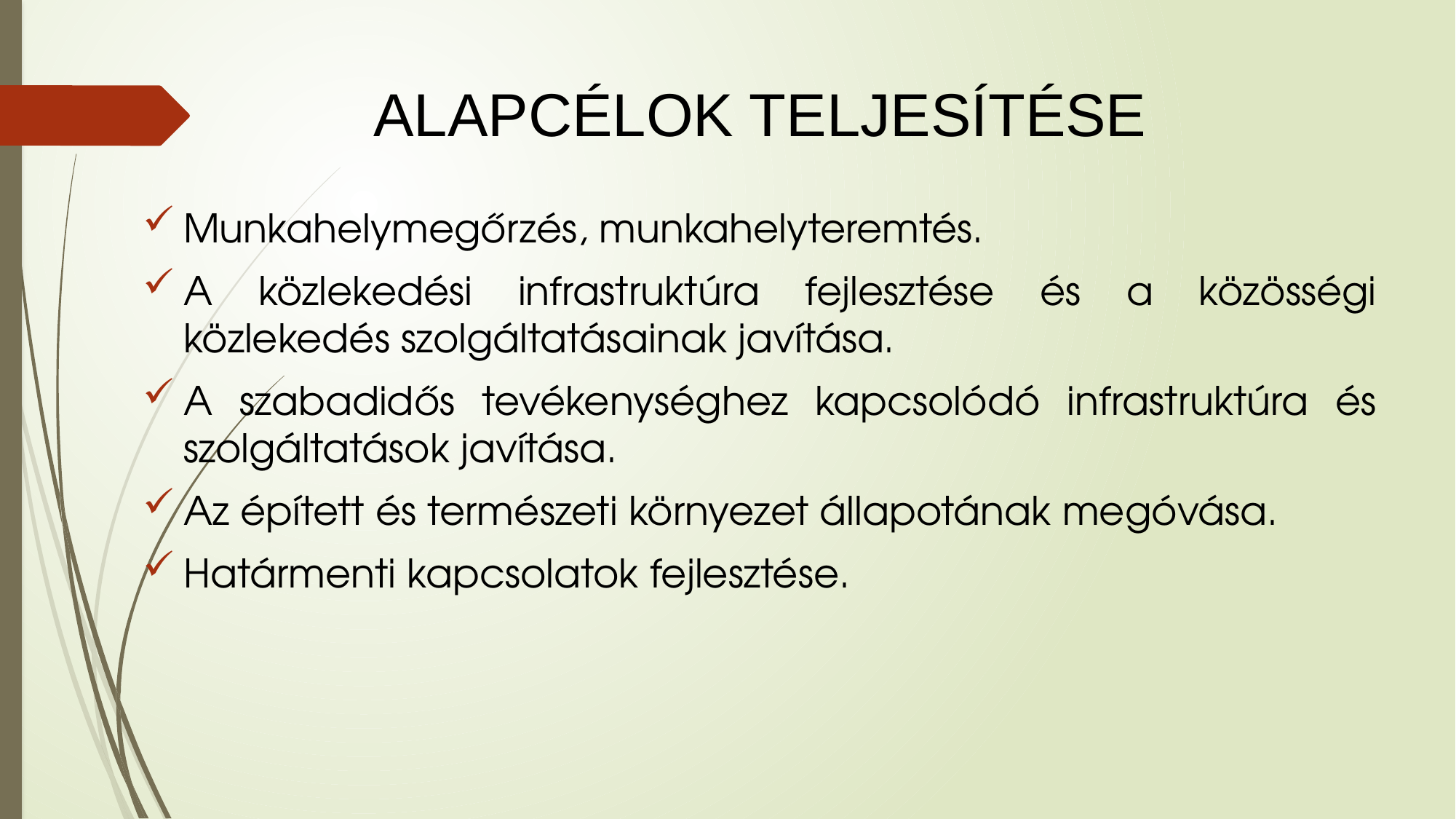

# ALAPCÉLOK TELJESÍTÉSE
Munkahelymegőrzés, munkahelyteremtés.
A közlekedési infrastruktúra fejlesztése és a közösségi közlekedés szolgáltatásainak javítása.
A szabadidős tevékenységhez kapcsolódó infrastruktúra és szolgáltatások javítása.
Az épített és természeti környezet állapotának megóvása.
Határmenti kapcsolatok fejlesztése.